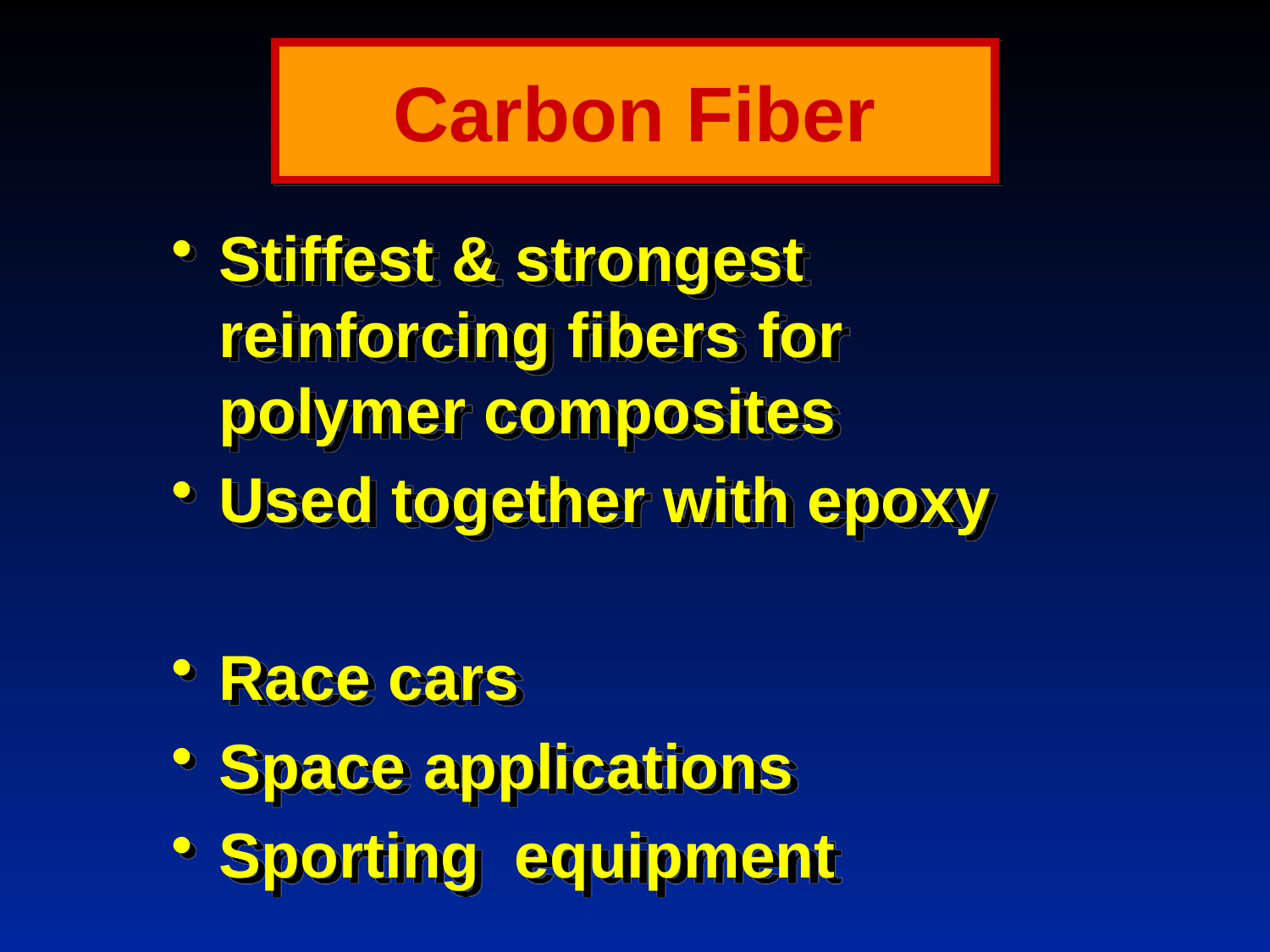

# Carbon Fiber
Stiffest & strongest reinforcing fibers for polymer composites
Used together with epoxy

Race cars
Space applications
Sporting  equipment